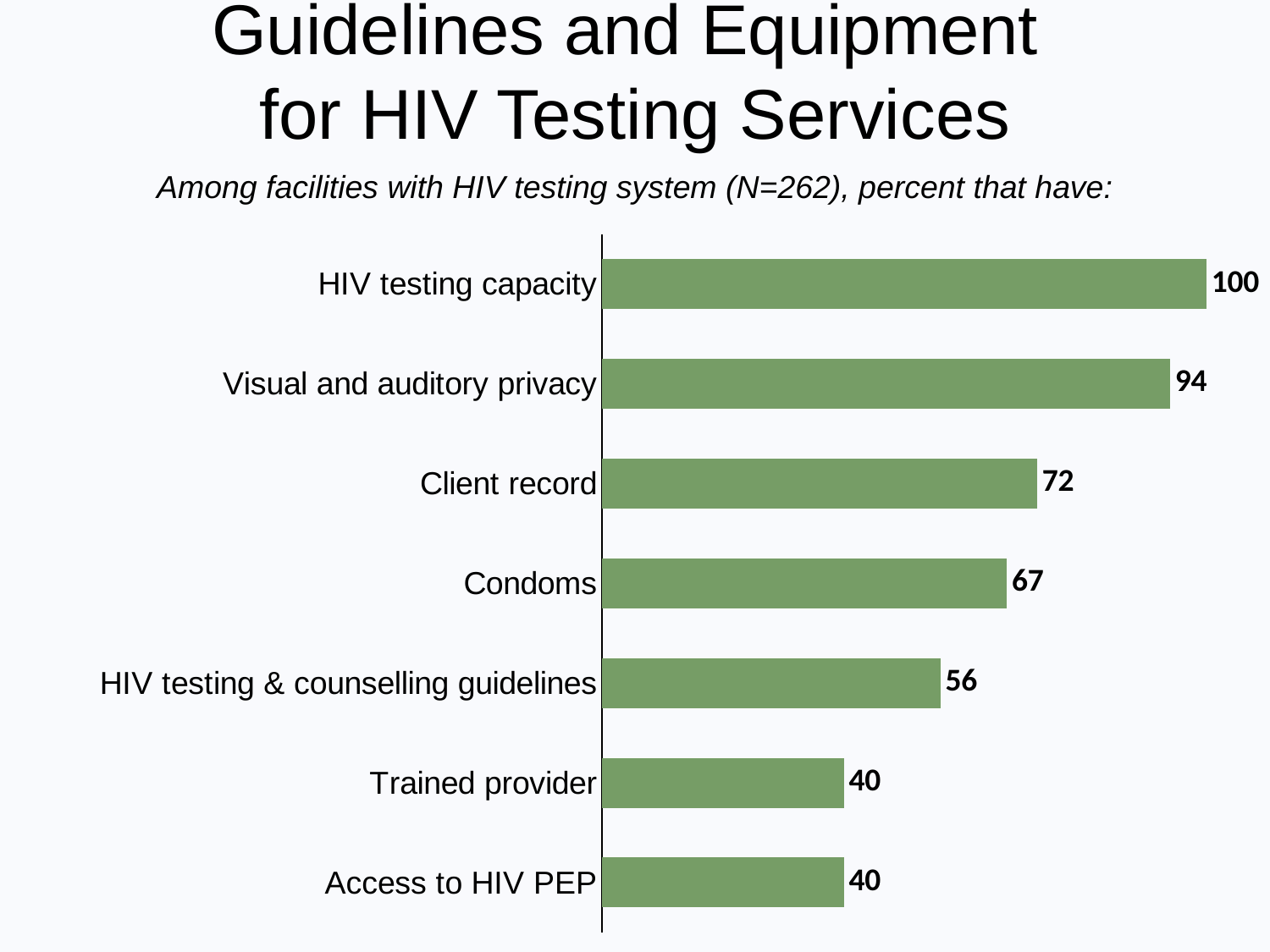

Guidelines and Equipment
for HIV Testing Services
Among facilities with HIV testing system (N=262), percent that have:

### Chart

| Category | Column2 |
|---|---|
| Access to HIV PEP | 40.0 |
| Trained provider | 40.0 |
| HIV testing & counselling guidelines | 56.0 |
| Condoms | 67.0 |
| Client record | 72.0 |
| Visual and auditory privacy | 94.0 |
| HIV testing capacity | 100.0 |